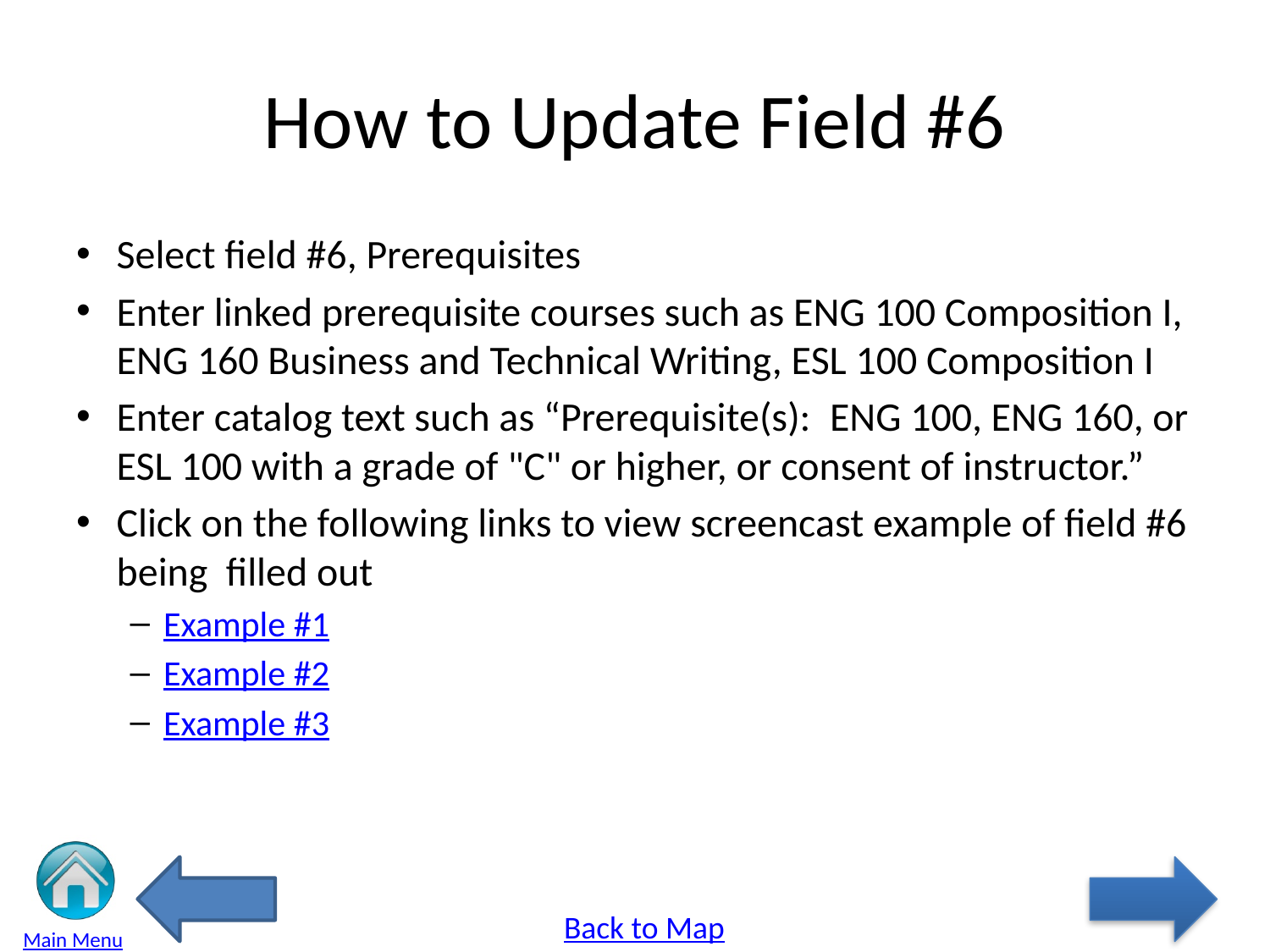

# How to Update Field #6
Select field #6, Prerequisites
Enter linked prerequisite courses such as ENG 100 Composition I, ENG 160 Business and Technical Writing, ESL 100 Composition I
Enter catalog text such as “Prerequisite(s):  ENG 100, ENG 160, or ESL 100 with a grade of "C" or higher, or consent of instructor.”
Click on the following links to view screencast example of field #6 being  filled out
Example #1
Example #2
Example #3
Back to Map